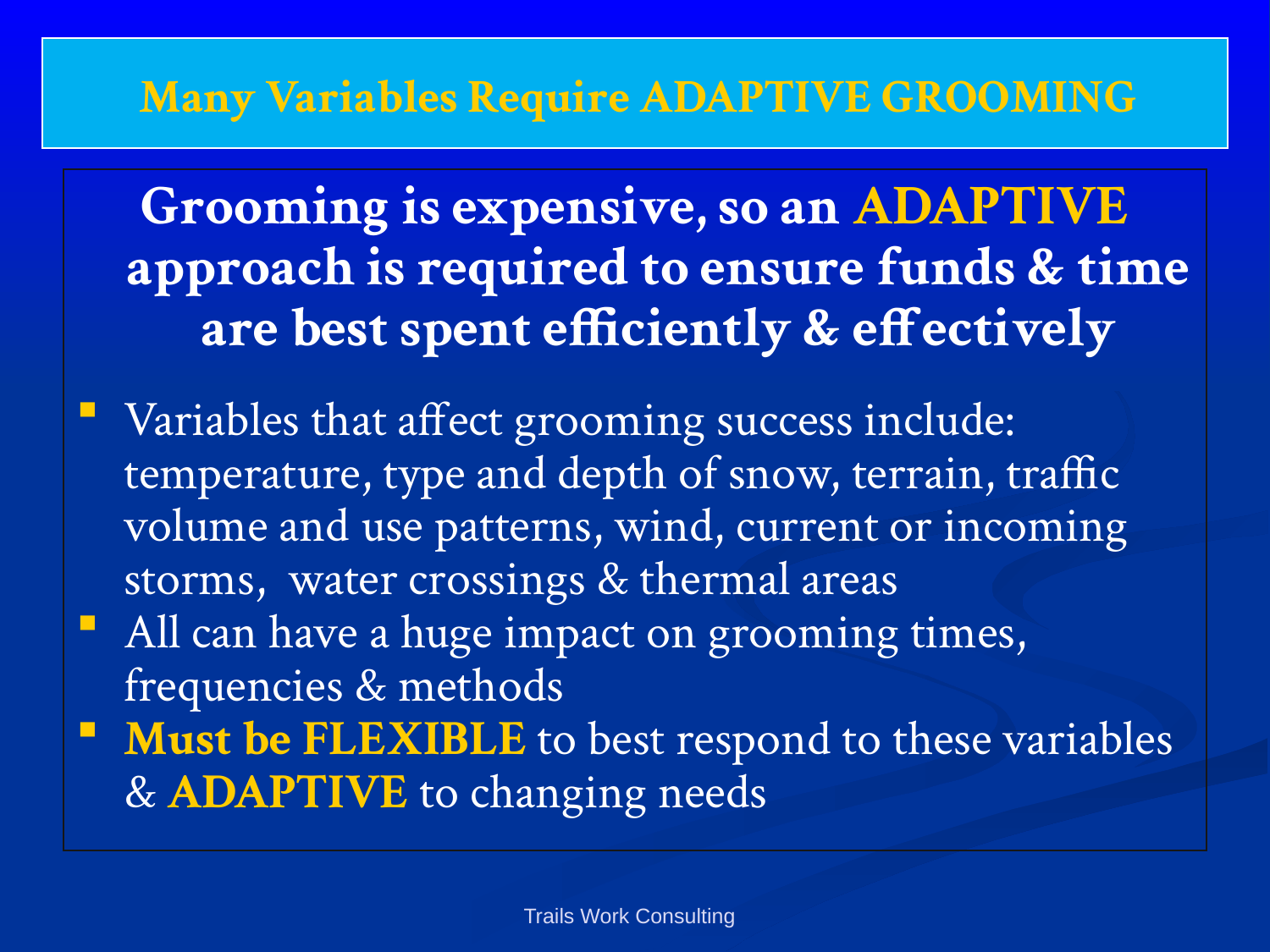

# Many Variables Require ADAPTIVE GROOMING
Grooming is expensive, so an ADAPTIVE approach is required to ensure funds & time are best spent efficiently & effectively

Variables that affect grooming success include:  temperature, type and depth of snow, terrain, traffic volume and use patterns, wind, current or incoming storms,  water crossings & thermal areas
All can have a huge impact on grooming times, frequencies & methods
Must be FLEXIBLE to best respond to these variables & ADAPTIVE to changing needs

Trails Work Consulting